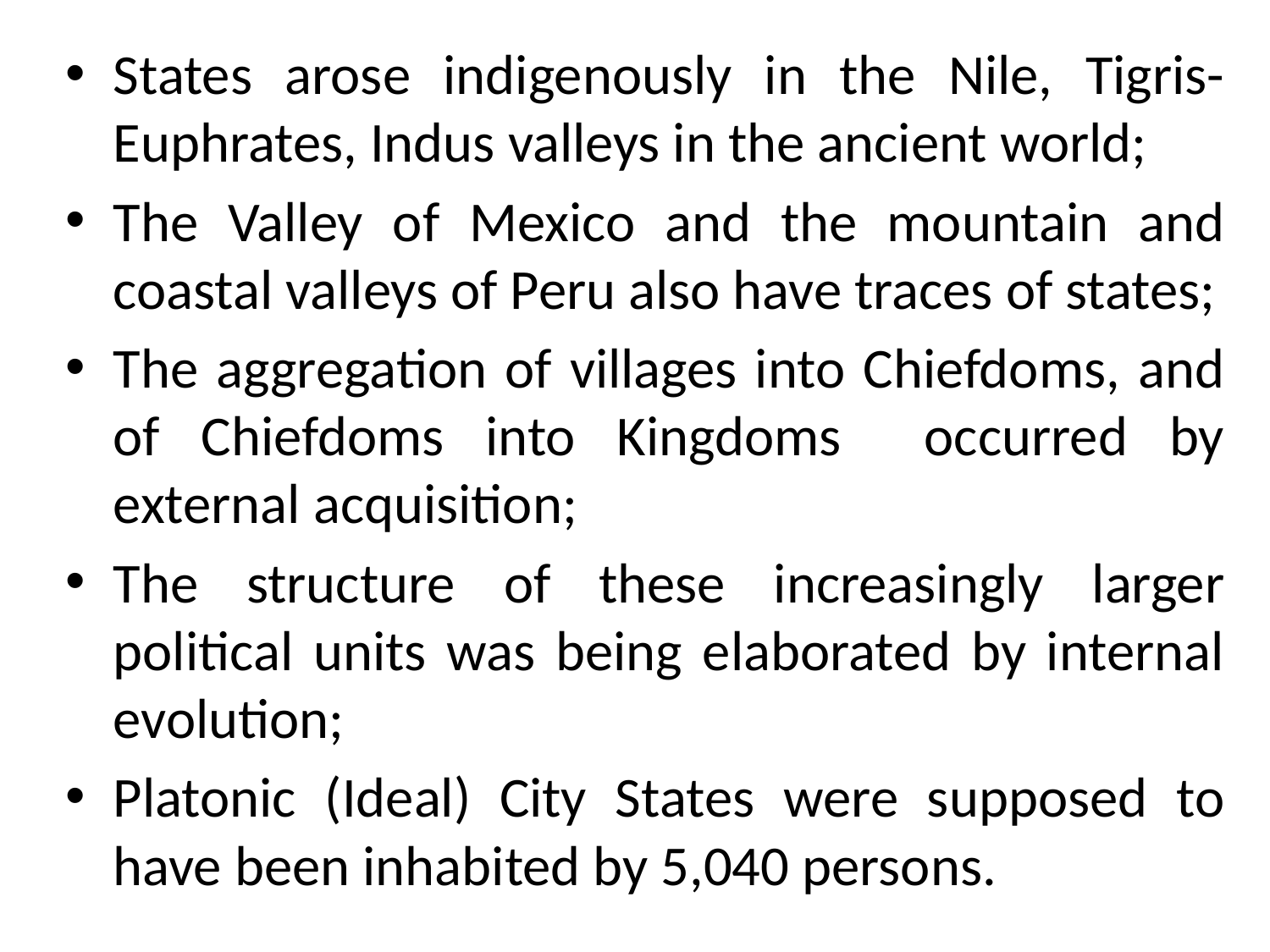

States arose indigenously in the Nile, Tigris-Euphrates, Indus valleys in the ancient world;
The Valley of Mexico and the mountain and coastal valleys of Peru also have traces of states;
The aggregation of villages into Chiefdoms, and of Chiefdoms into Kingdoms  occurred by external acquisition;
The structure of these increasingly larger political units was being elaborated by internal evolution;
Platonic (Ideal) City States were supposed to have been inhabited by 5,040 persons.